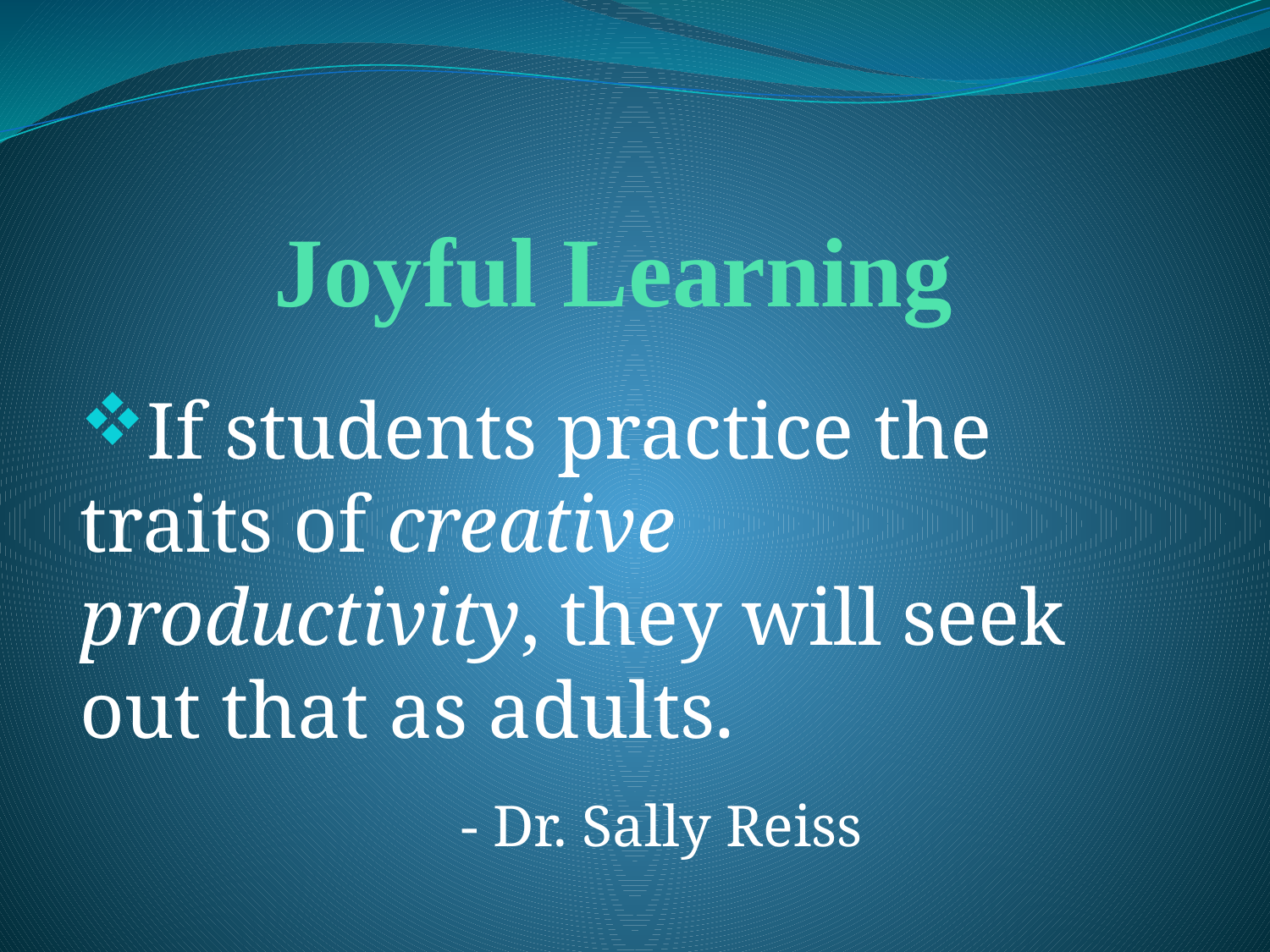

# Joyful Learning
If students practice the traits of creative productivity, they will seek out that as adults.
			- Dr. Sally Reiss